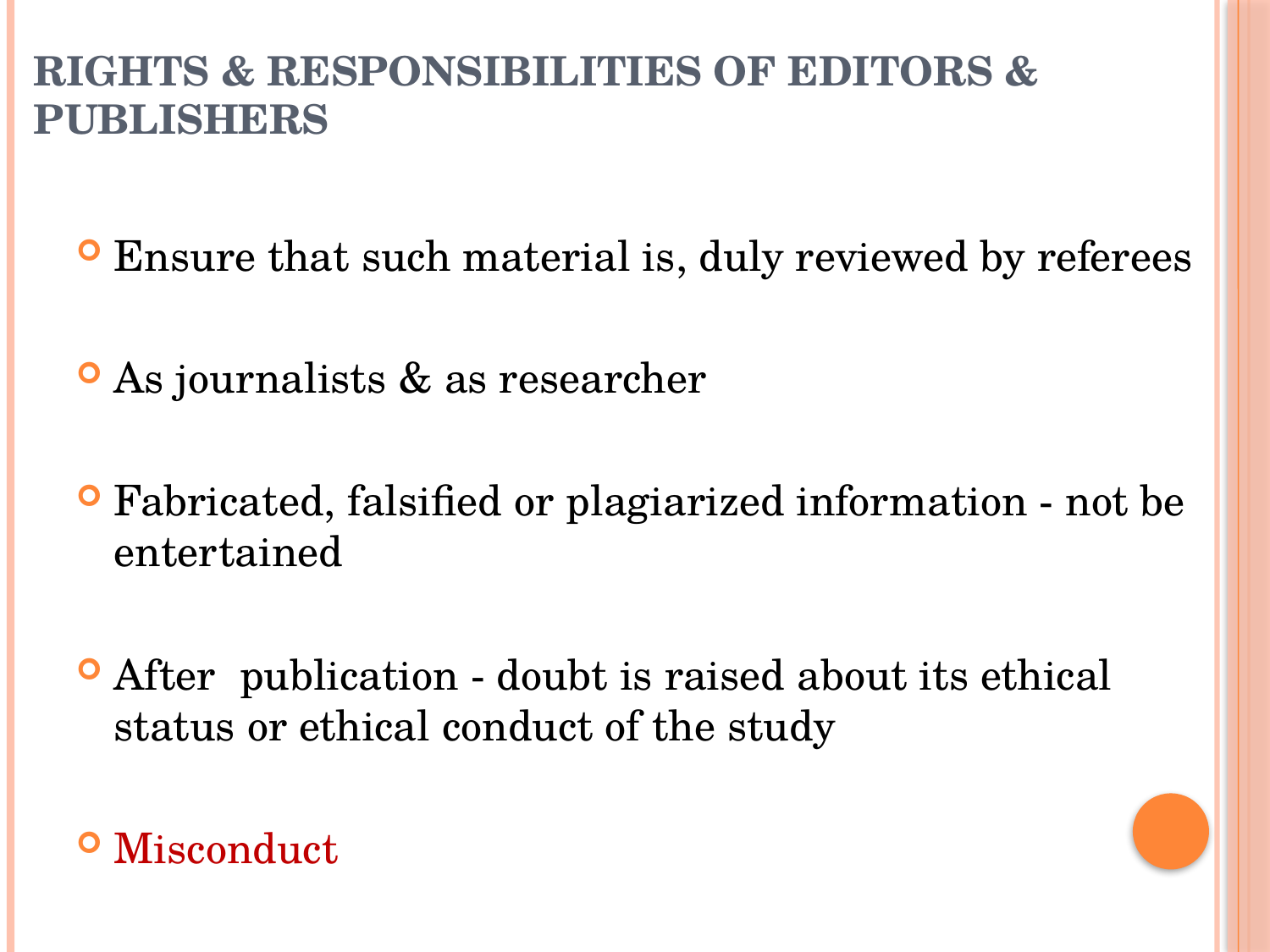

# Rights & Responsibilities of Editors & Publishers
Ensure that such material is, duly reviewed by referees

As journalists & as researcher

Fabricated, falsified or plagiarized information - not be entertained

After  publication - doubt is raised about its ethical status or ethical conduct of the study

Misconduct